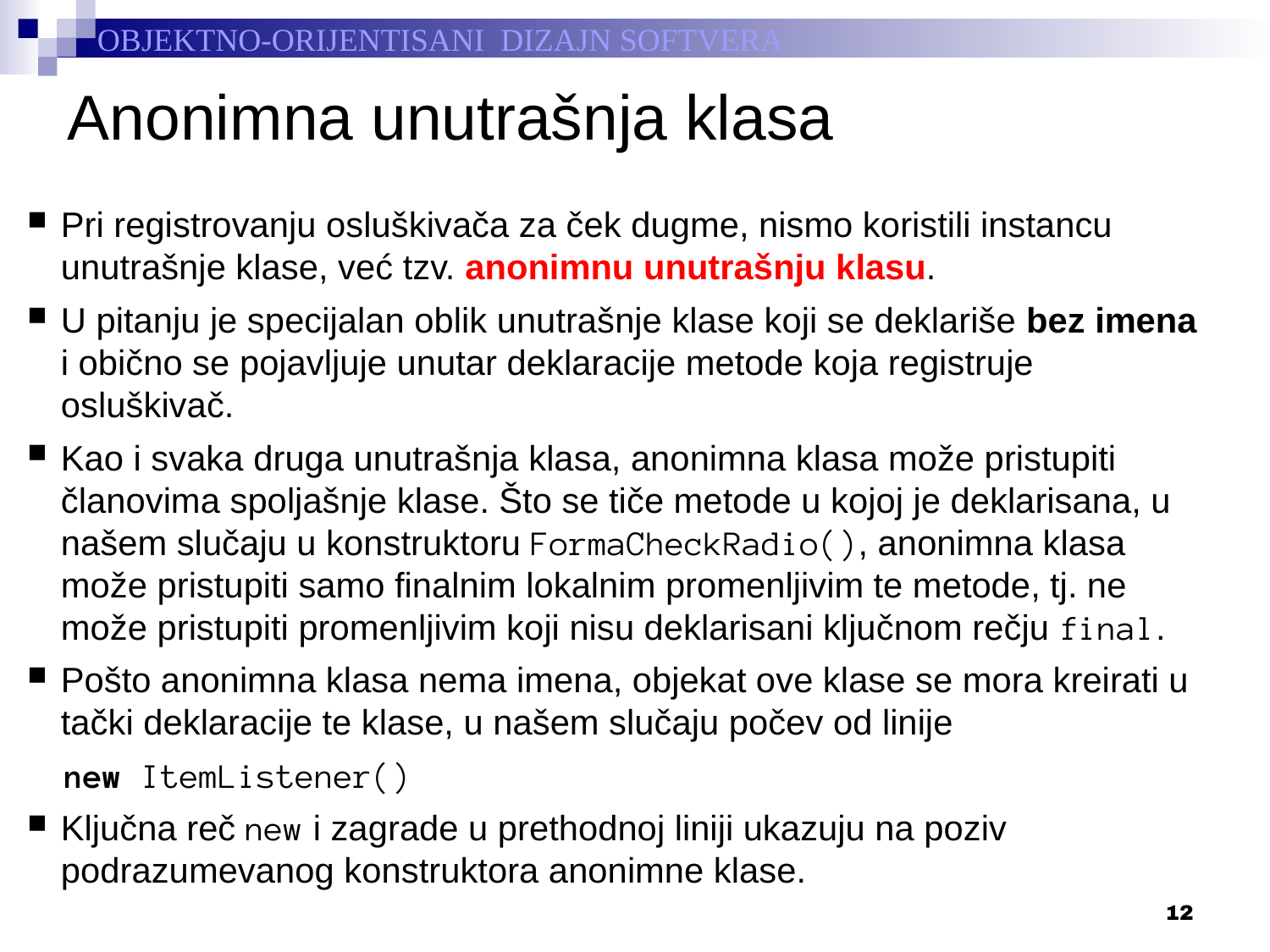

# Anonimna unutrašnja klasa
Pri registrovanju osluškivača za ček dugme, nismo koristili instancu unutrašnje klase, već tzv. anonimnu unutrašnju klasu.
U pitanju je specijalan oblik unutrašnje klase koji se deklariše bez imena i obično se pojavljuje unutar deklaracije metode koja registruje osluškivač.
Kao i svaka druga unutrašnja klasa, anonimna klasa može pristupiti članovima spoljašnje klase. Što se tiče metode u kojoj je deklarisana, u našem slučaju u konstruktoru FormaCheckRadio(), anonimna klasa može pristupiti samo finalnim lokalnim promenljivim te metode, tj. ne može pristupiti promenljivim koji nisu deklarisani ključnom rečju final.
Pošto anonimna klasa nema imena, objekat ove klase se mora kreirati u tački deklaracije te klase, u našem slučaju počev od linije
new ItemListener()
Ključna reč new i zagrade u prethodnoj liniji ukazuju na poziv podrazumevanog konstruktora anonimne klase.
12